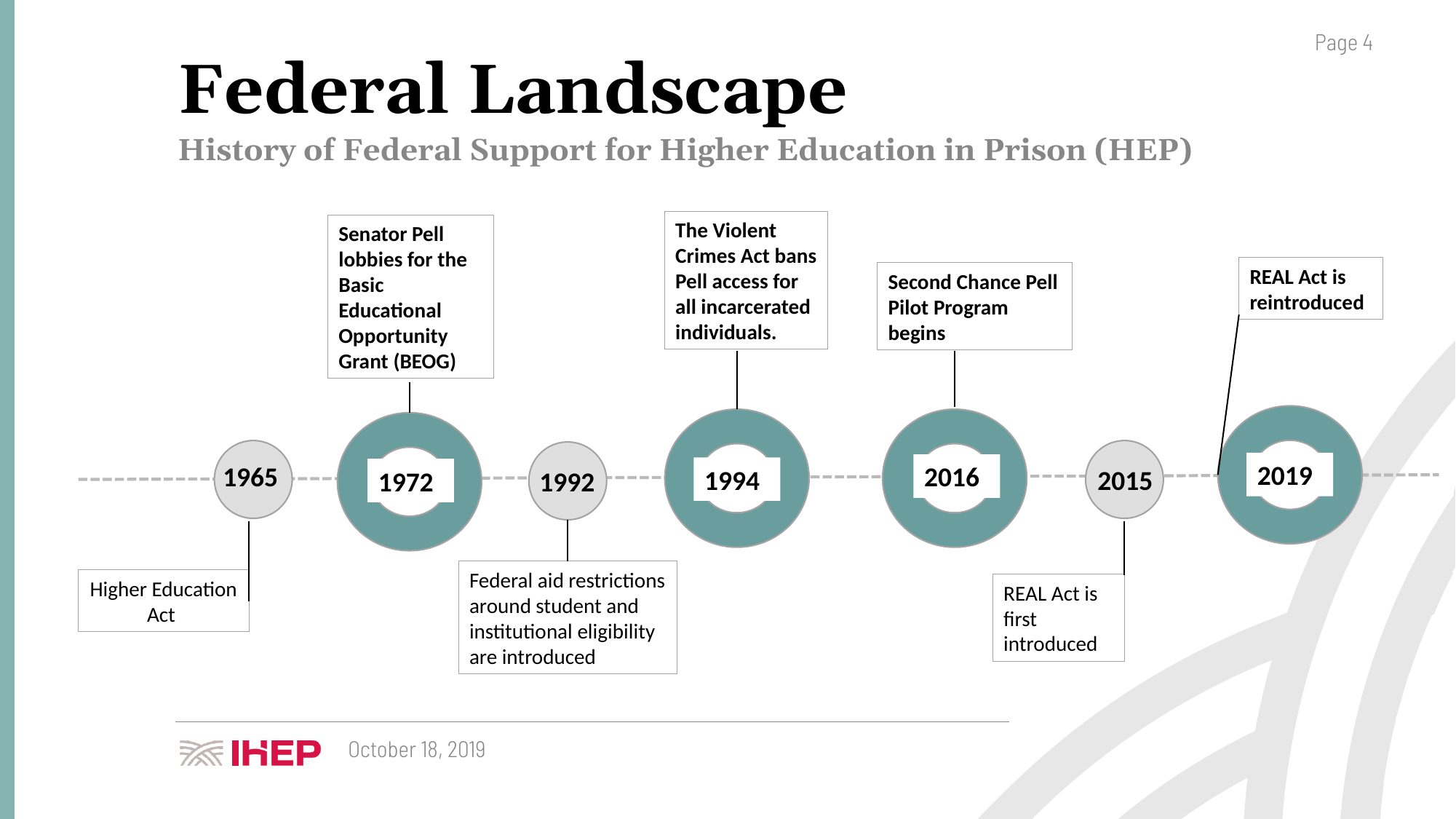

Federal Landscape
History of Federal Support for Higher Education in Prison (HEP)
The Violent Crimes Act bans Pell access for all incarcerated individuals.
Senator Pell lobbies for the Basic Educational Opportunity Grant (BEOG)
REAL Act is reintroduced
Second Chance Pell Pilot Program begins

2019
1965
2016
1994
2015
1972
1992
Federal aid restrictions around student and institutional eligibility are introduced
Higher Education Act
REAL Act is first introduced
October 18, 2019